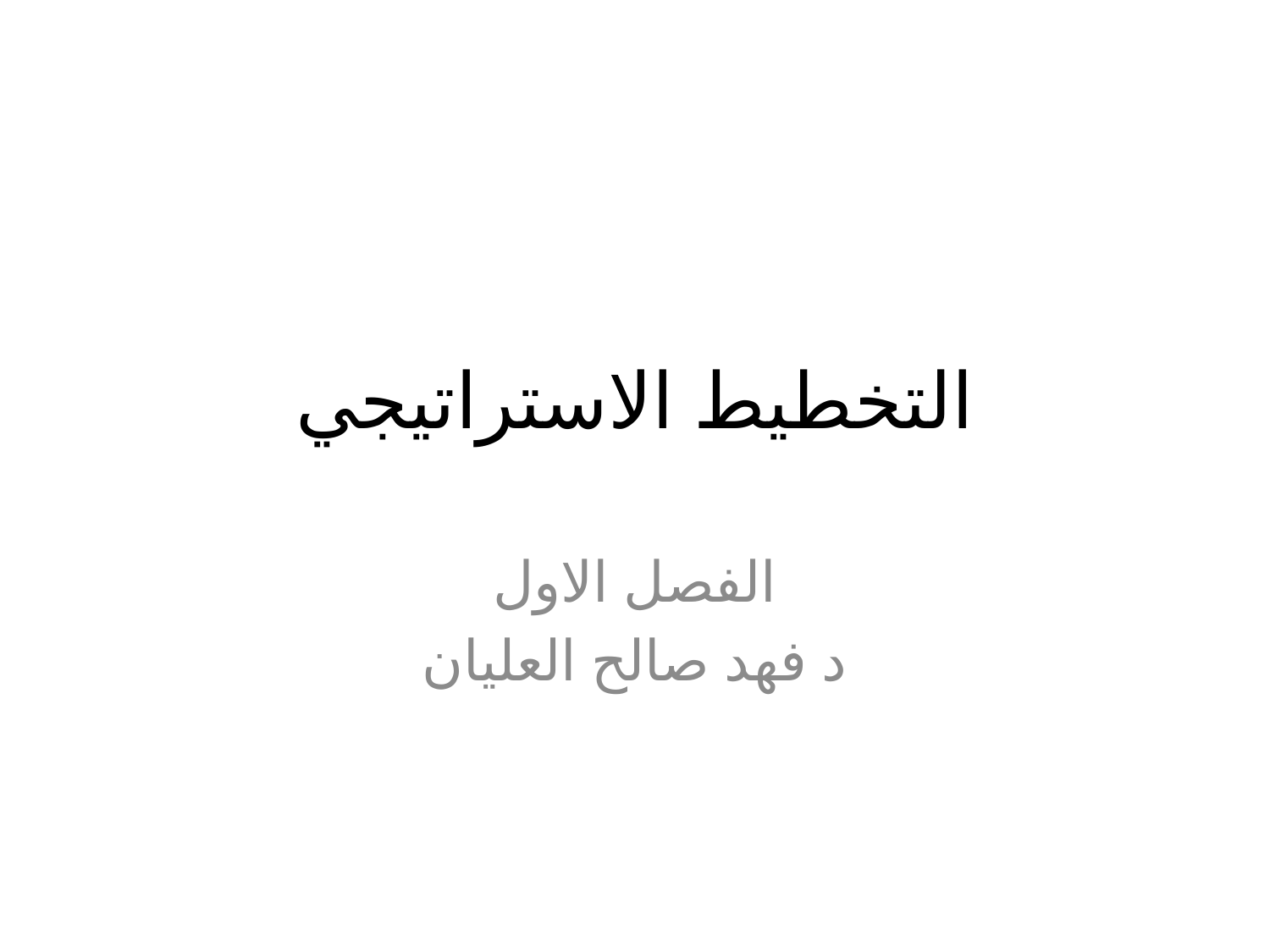

# التخطيط الاستراتيجي
الفصل الاول
د فهد صالح العليان